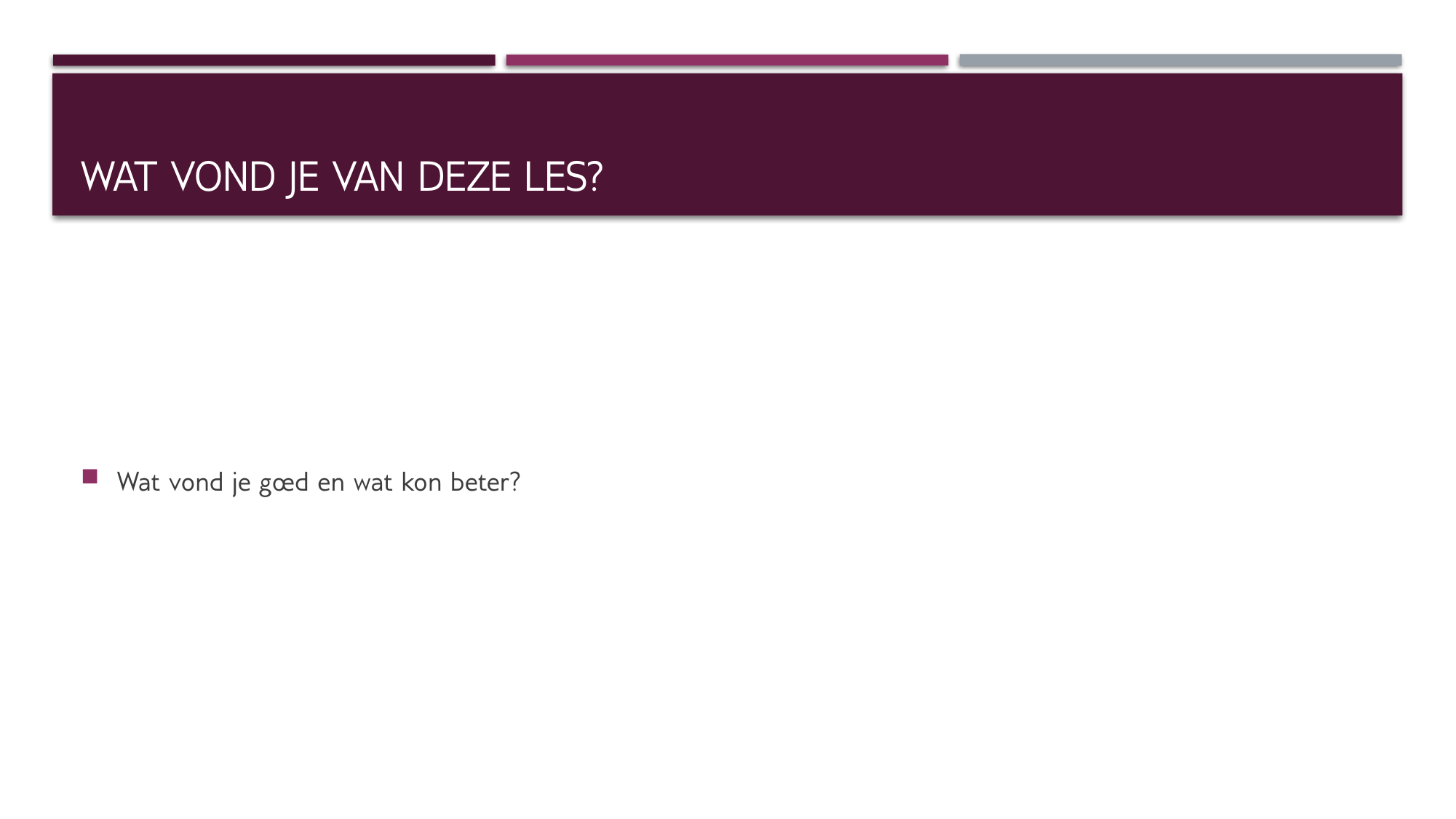

# Wat vond je van deze les?
Wat vond je goed en wat kon beter?